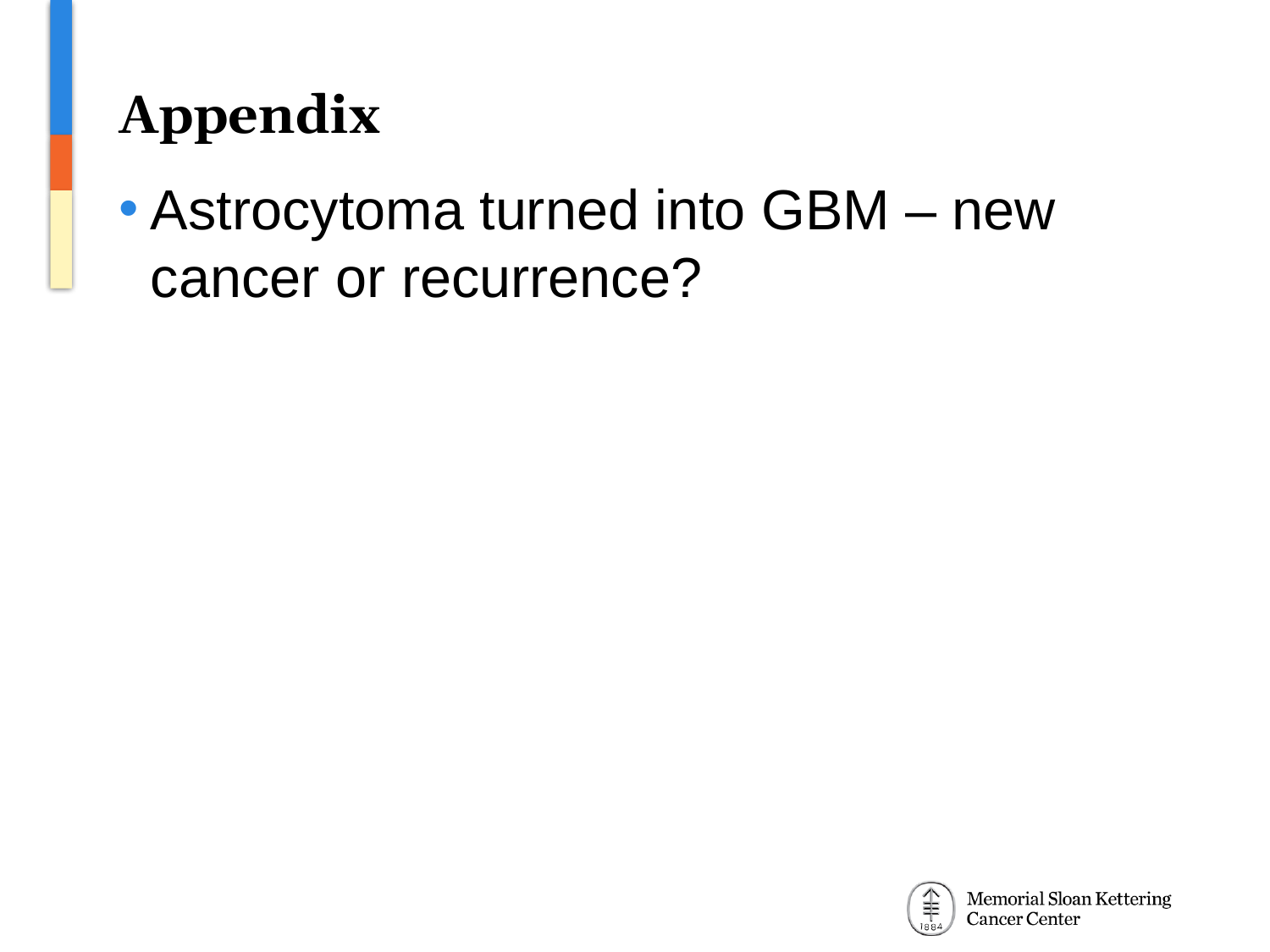

# Appendix
Astrocytoma turned into GBM – new cancer or recurrence?